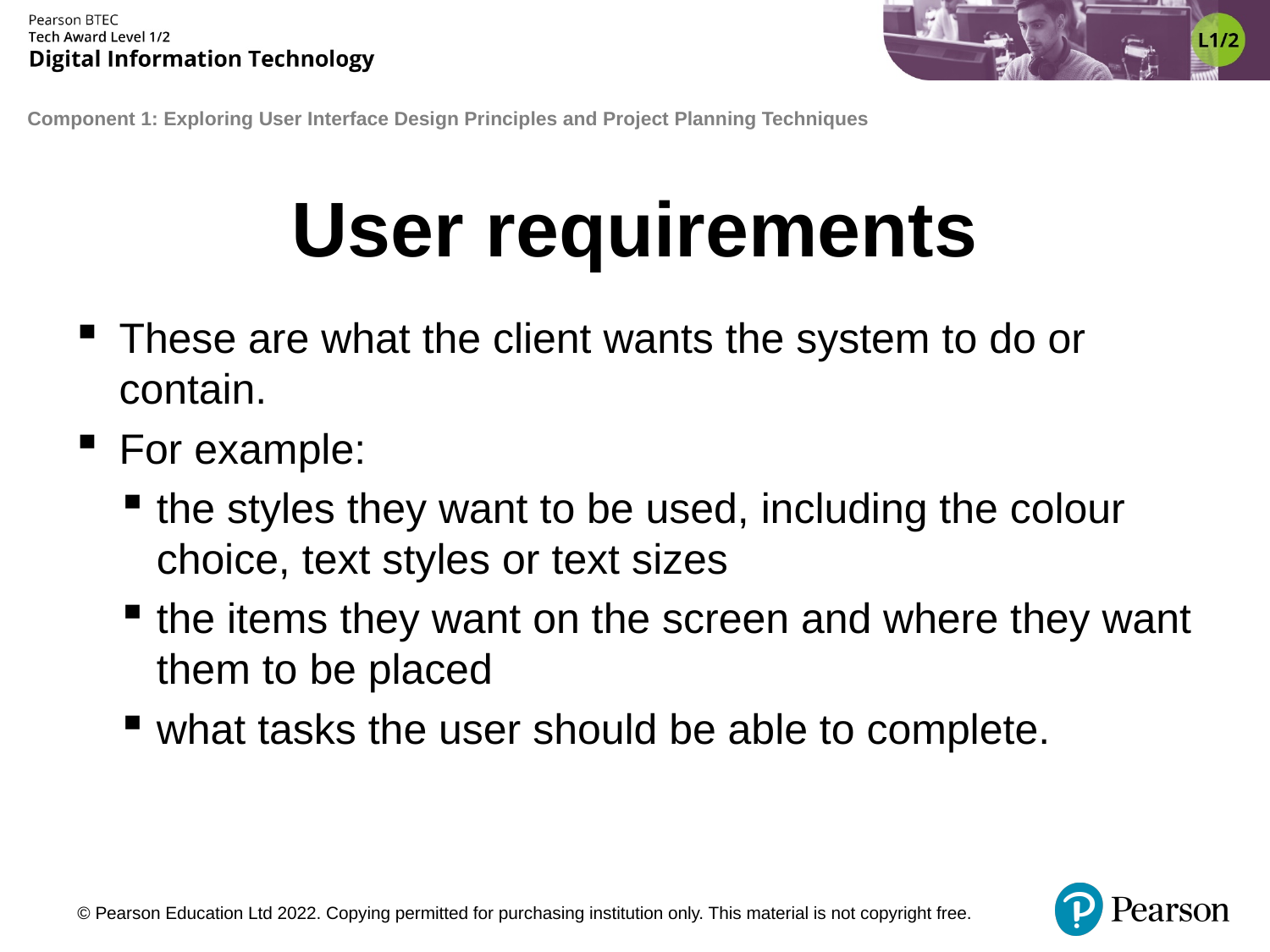

# User requirements
These are what the client wants the system to do or contain.
For example:
the styles they want to be used, including the colour choice, text styles or text sizes
the items they want on the screen and where they want them to be placed
what tasks the user should be able to complete.